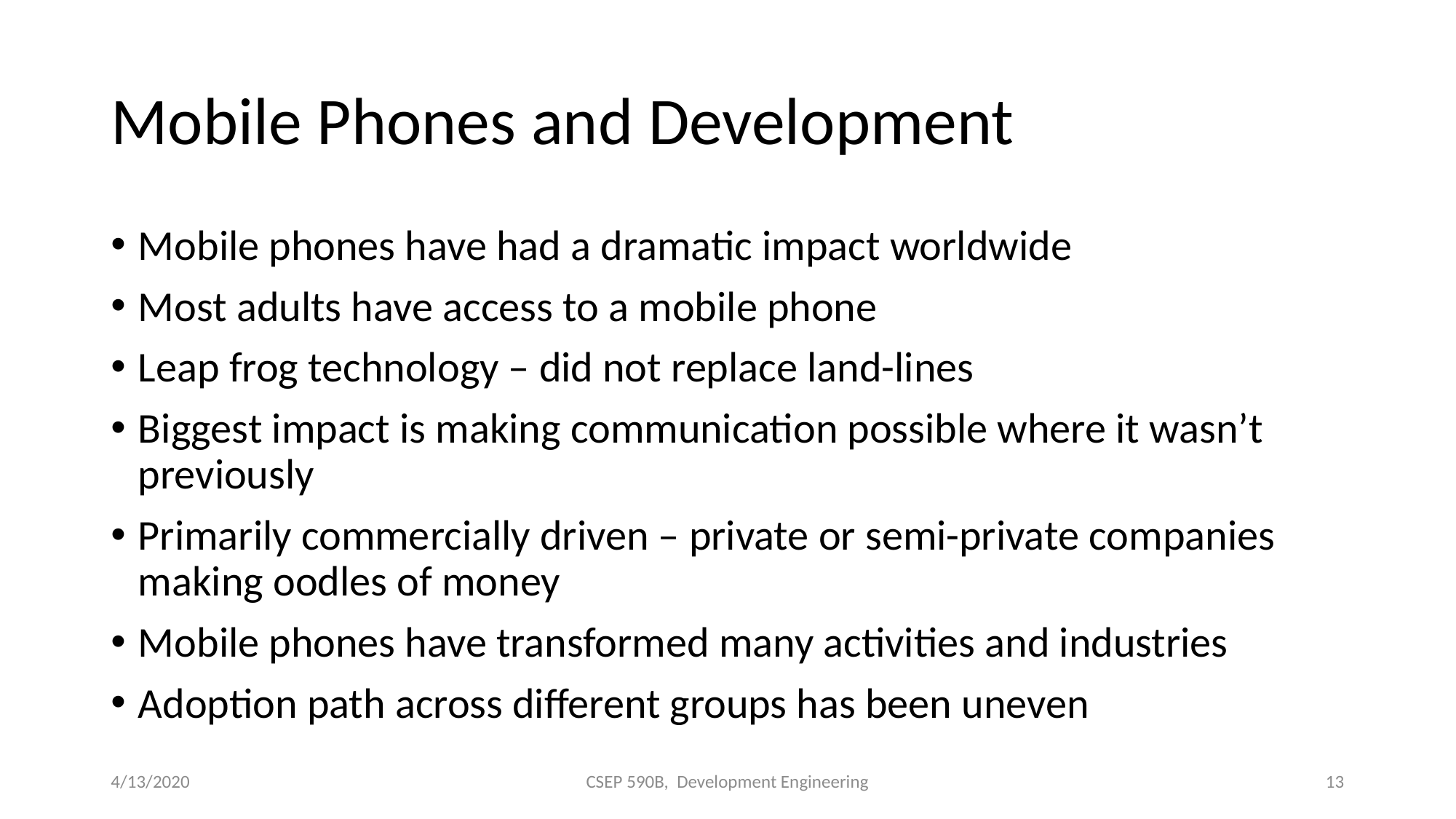

# Mobile Phones and Development
Mobile phones have had a dramatic impact worldwide
Most adults have access to a mobile phone
Leap frog technology – did not replace land-lines
Biggest impact is making communication possible where it wasn’t previously
Primarily commercially driven – private or semi-private companies making oodles of money
Mobile phones have transformed many activities and industries
Adoption path across different groups has been uneven

4/13/2020
CSEP 590B,  Development Engineering
13